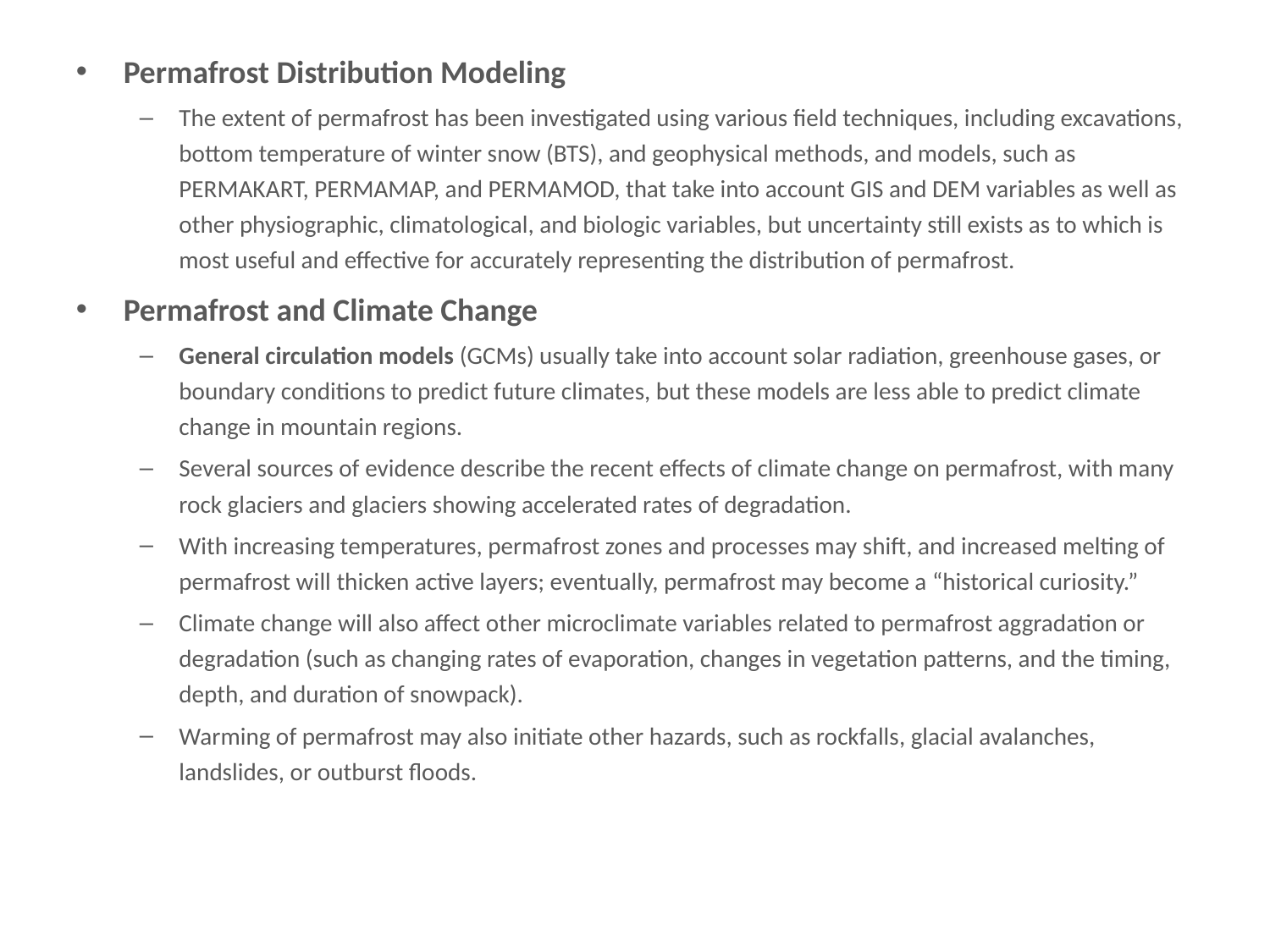

# Permafrost Distribution Modeling
Permafrost Distribution Modeling
The extent of permafrost has been investigated using various field techniques, including excavations, bottom temperature of winter snow (BTS), and geophysical methods, and models, such as PERMAKART, PERMAMAP, and PERMAMOD, that take into account GIS and DEM variables as well as other physiographic, climatological, and biologic variables, but uncertainty still exists as to which is most useful and effective for accurately representing the distribution of permafrost.
Permafrost and Climate Change
General circulation models (GCMs) usually take into account solar radiation, greenhouse gases, or boundary conditions to predict future climates, but these models are less able to predict climate change in mountain regions.
Several sources of evidence describe the recent effects of climate change on permafrost, with many rock glaciers and glaciers showing accelerated rates of degradation.
With increasing temperatures, permafrost zones and processes may shift, and increased melting of permafrost will thicken active layers; eventually, permafrost may become a “historical curiosity.”
Climate change will also affect other microclimate variables related to permafrost aggradation or degradation (such as changing rates of evaporation, changes in vegetation patterns, and the timing, depth, and duration of snowpack).
Warming of permafrost may also initiate other hazards, such as rockfalls, glacial avalanches, landslides, or outburst floods.